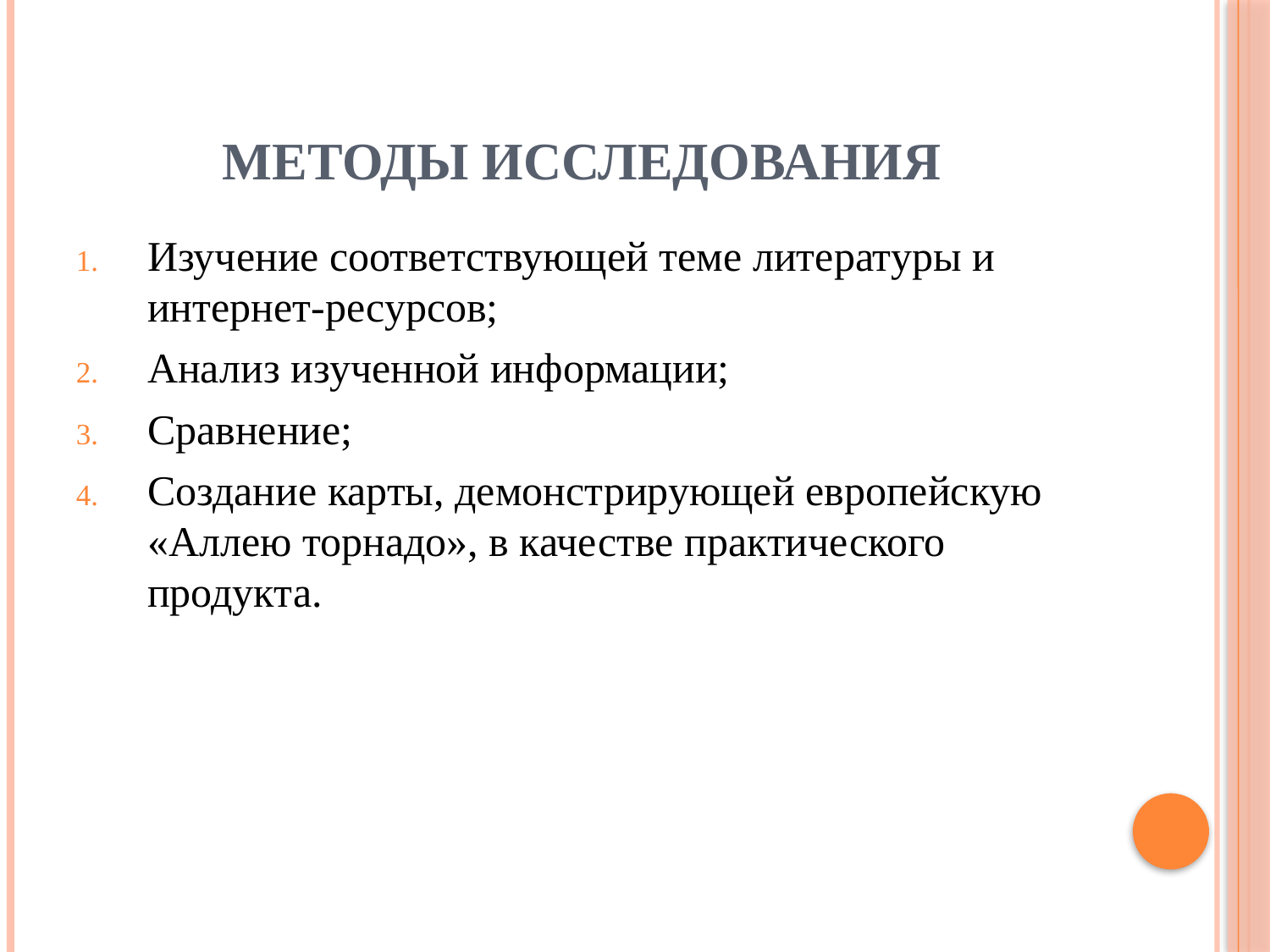

# Методы исследования
Изучение соответствующей теме литературы и интернет-ресурсов;
Анализ изученной информации;
Сравнение;
Создание карты, демонстрирующей европейскую «Аллею торнадо», в качестве практического продукта.